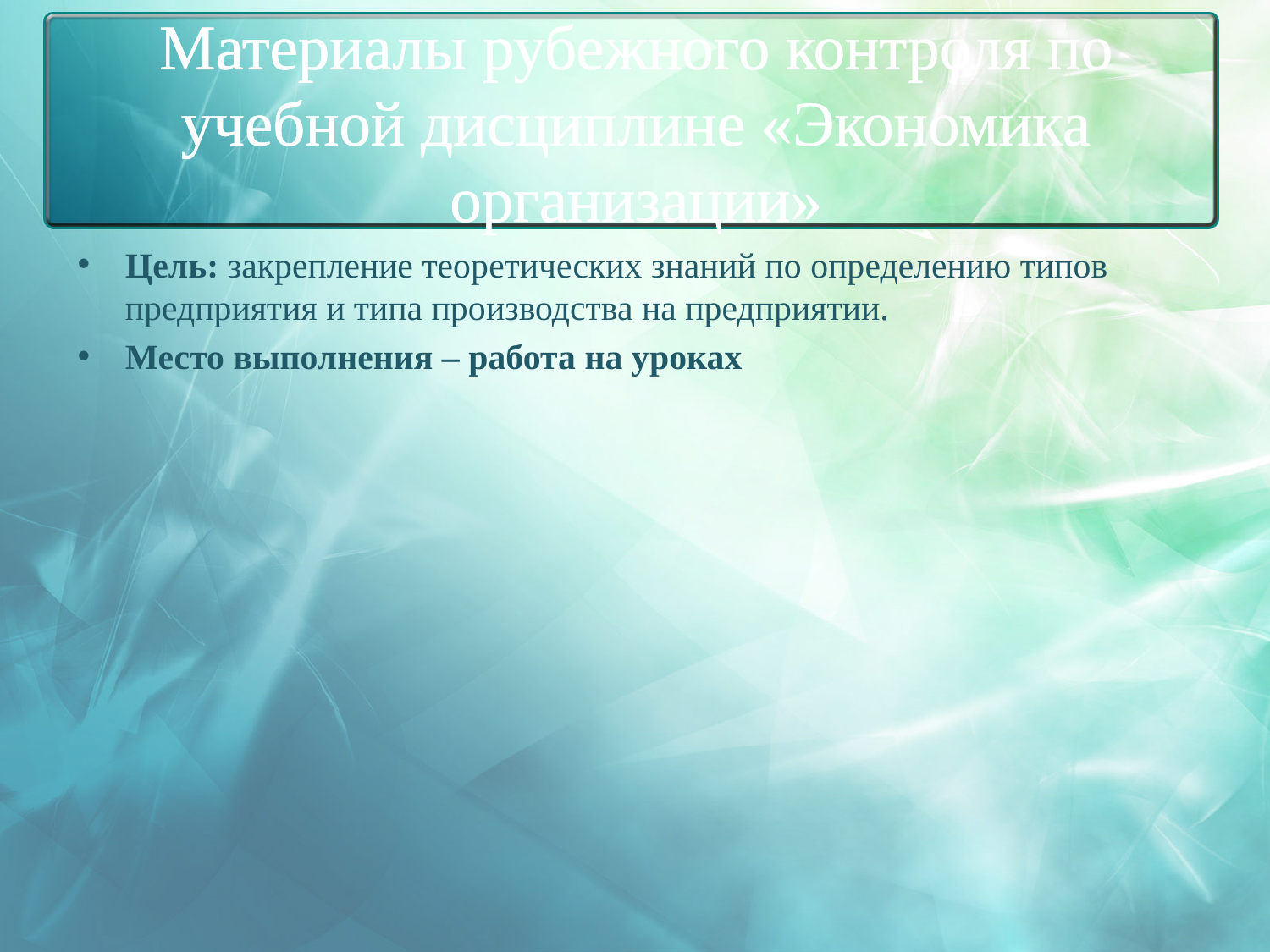

# Материалы рубежного контроля по учебной дисциплине «Экономика организации»
Цель: закрепление теоретических знаний по определению типов предприятия и типа производства на предприятии.
Место выполнения – работа на уроках